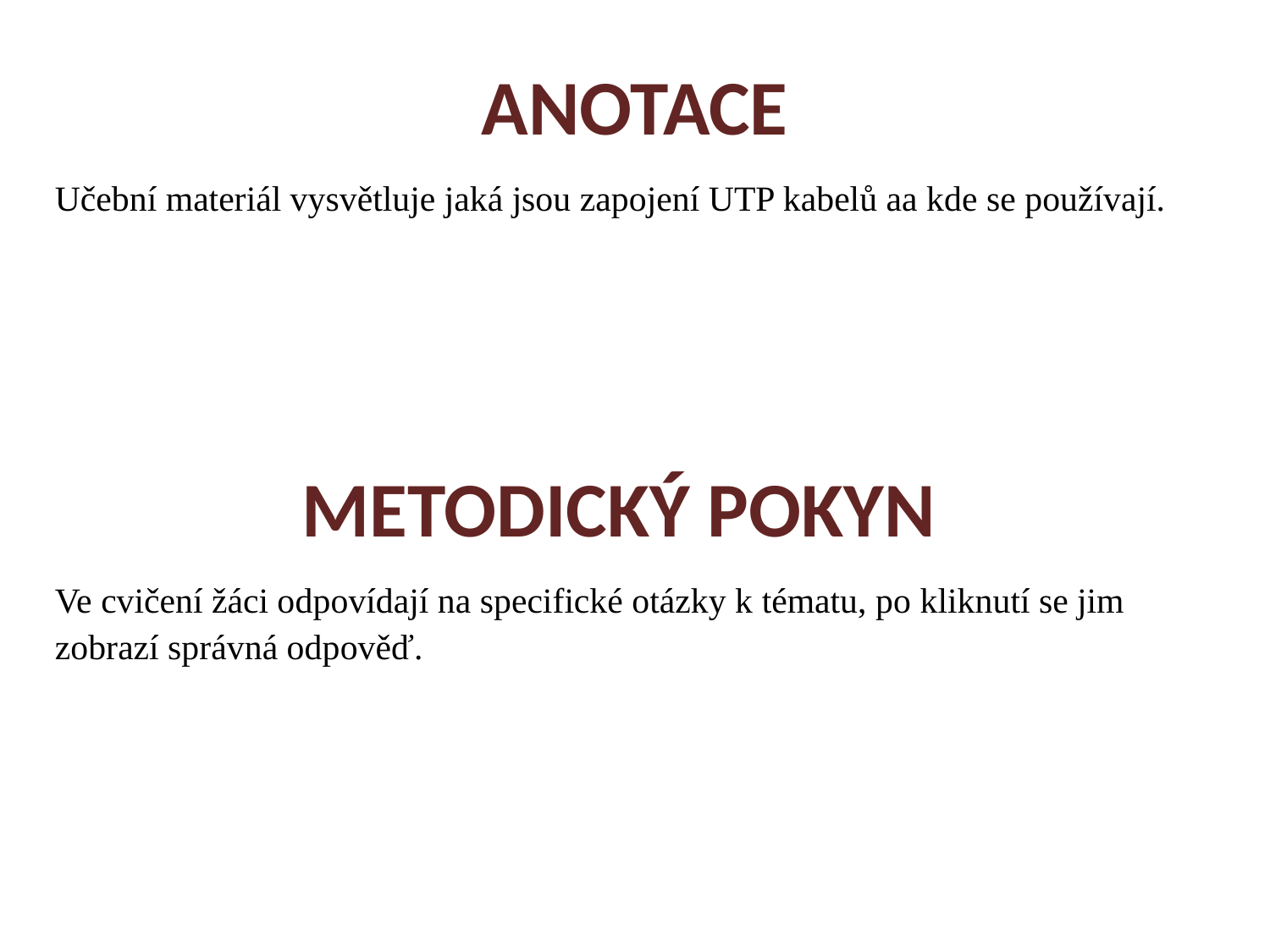

ANOTACE
Učební materiál vysvětluje jaká jsou zapojení UTP kabelů aa kde se používají.
METODICKÝ POKYN
Ve cvičení žáci odpovídají na specifické otázky k tématu, po kliknutí se jim zobrazí správná odpověď.